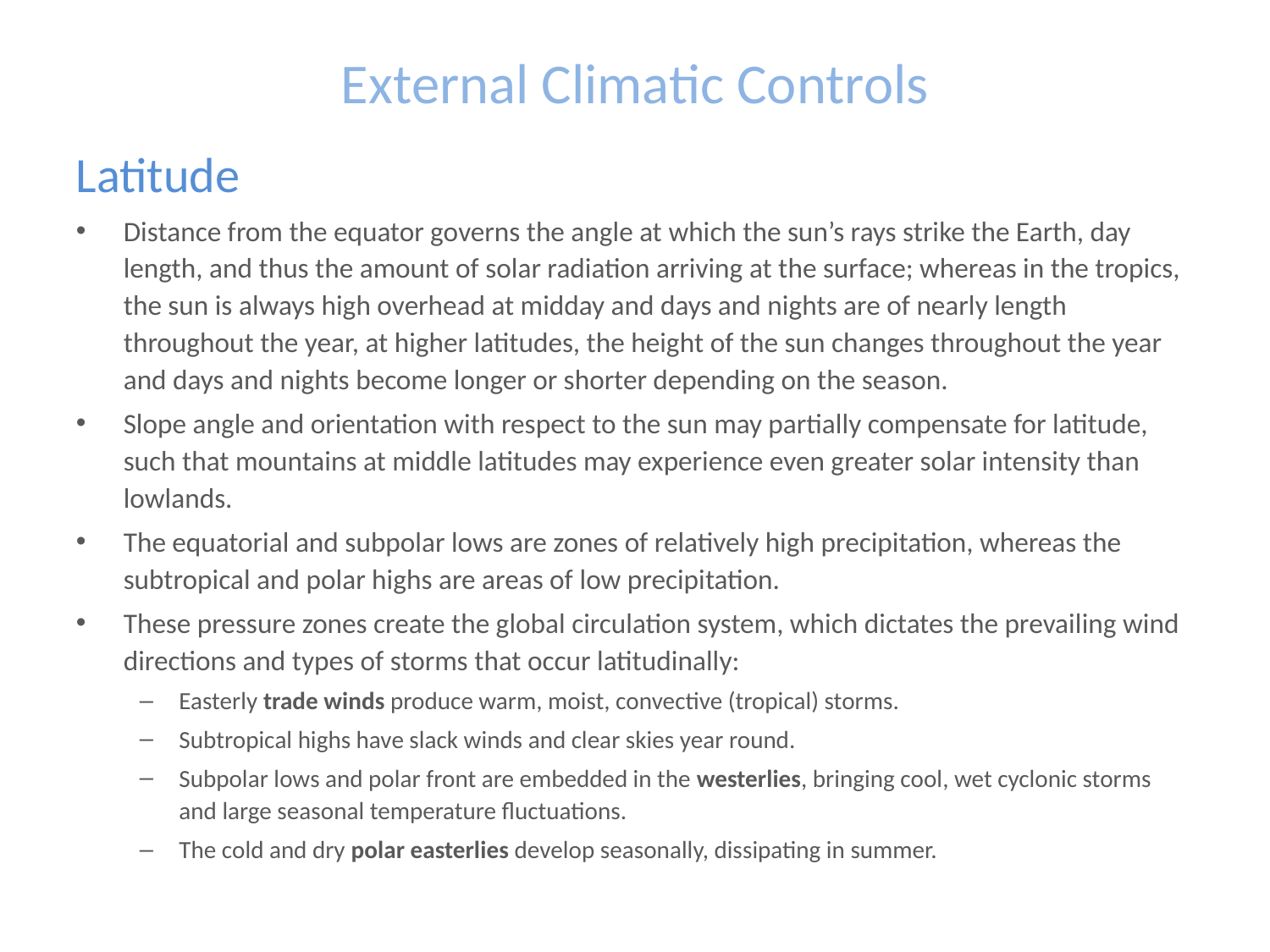

# External Climatic Controls
Latitude
Distance from the equator governs the angle at which the sun’s rays strike the Earth, day length, and thus the amount of solar radiation arriving at the surface; whereas in the tropics, the sun is always high overhead at midday and days and nights are of nearly length throughout the year, at higher latitudes, the height of the sun changes throughout the year and days and nights become longer or shorter depending on the season.
Slope angle and orientation with respect to the sun may partially compensate for latitude, such that mountains at middle latitudes may experience even greater solar intensity than lowlands.
The equatorial and subpolar lows are zones of relatively high precipitation, whereas the subtropical and polar highs are areas of low precipitation.
These pressure zones create the global circulation system, which dictates the prevailing wind directions and types of storms that occur latitudinally:
Easterly trade winds produce warm, moist, convective (tropical) storms.
Subtropical highs have slack winds and clear skies year round.
Subpolar lows and polar front are embedded in the westerlies, bringing cool, wet cyclonic storms and large seasonal temperature fluctuations.
The cold and dry polar easterlies develop seasonally, dissipating in summer.